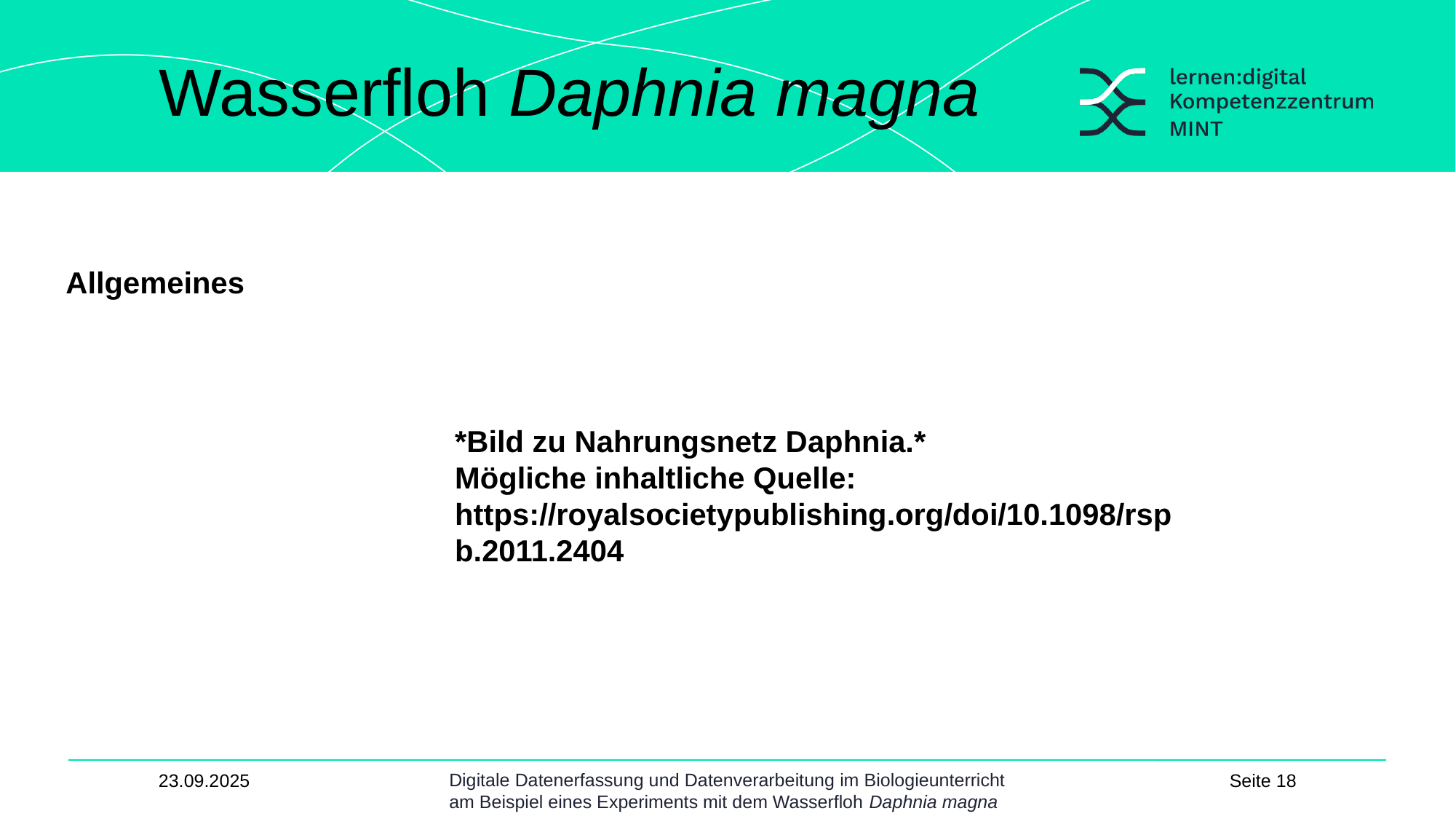

# Wasserfloh Daphnia magna
Allgemeines
*Bild zu Nahrungsnetz Daphnia.*
Mögliche inhaltliche Quelle: https://royalsocietypublishing.org/doi/10.1098/rspb.2011.2404
23.09.2025
Seite 18